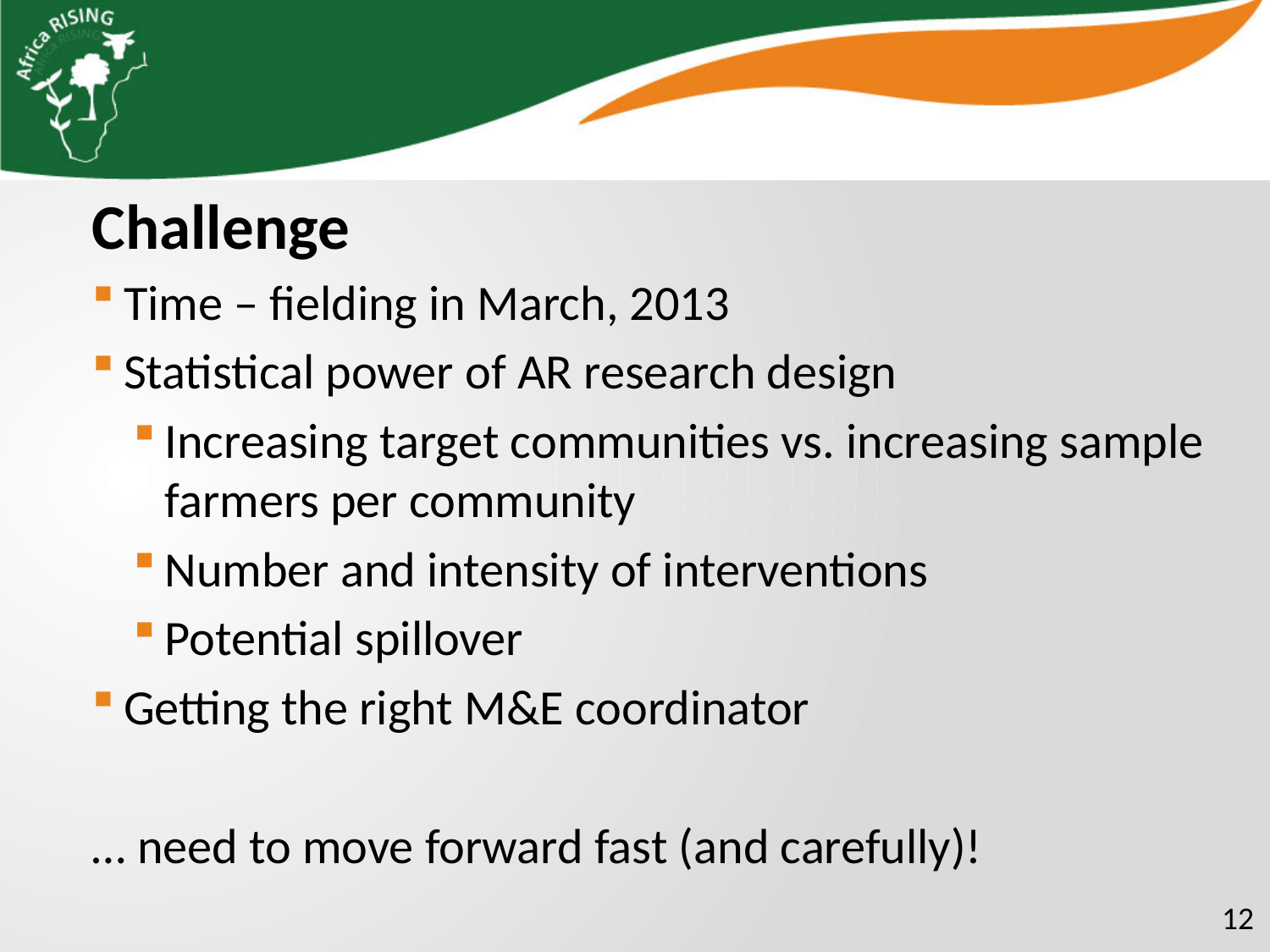

Challenge
Time – fielding in March, 2013
Statistical power of AR research design
Increasing target communities vs. increasing sample farmers per community
Number and intensity of interventions
Potential spillover
Getting the right M&E coordinator

… need to move forward fast (and carefully)!

12